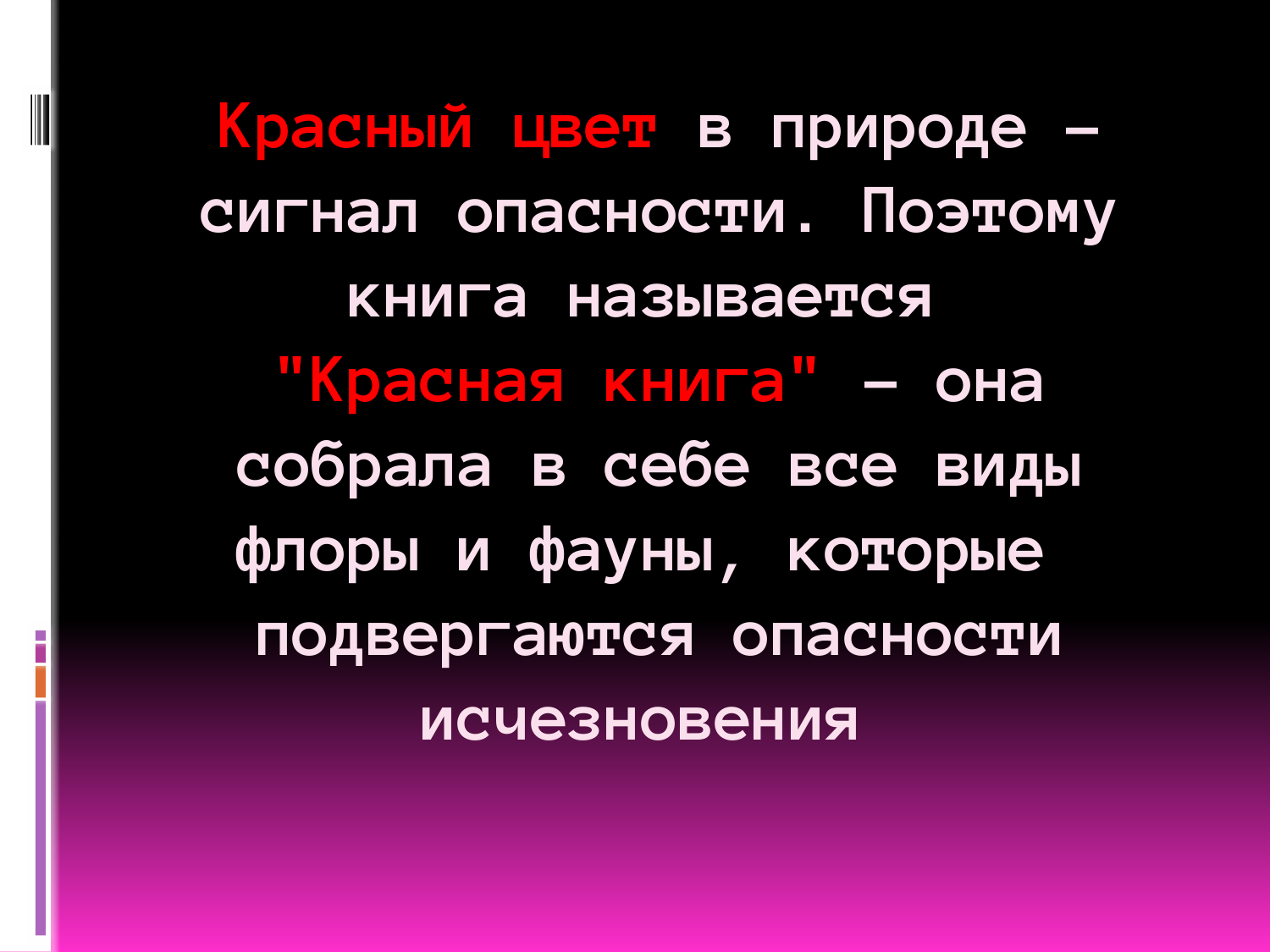

# Красный цвет в природе – сигнал опасности. Поэтому книга называется "Красная книга" - она собрала в себе все виды флоры и фауны, которые подвергаются опасности исчезновения